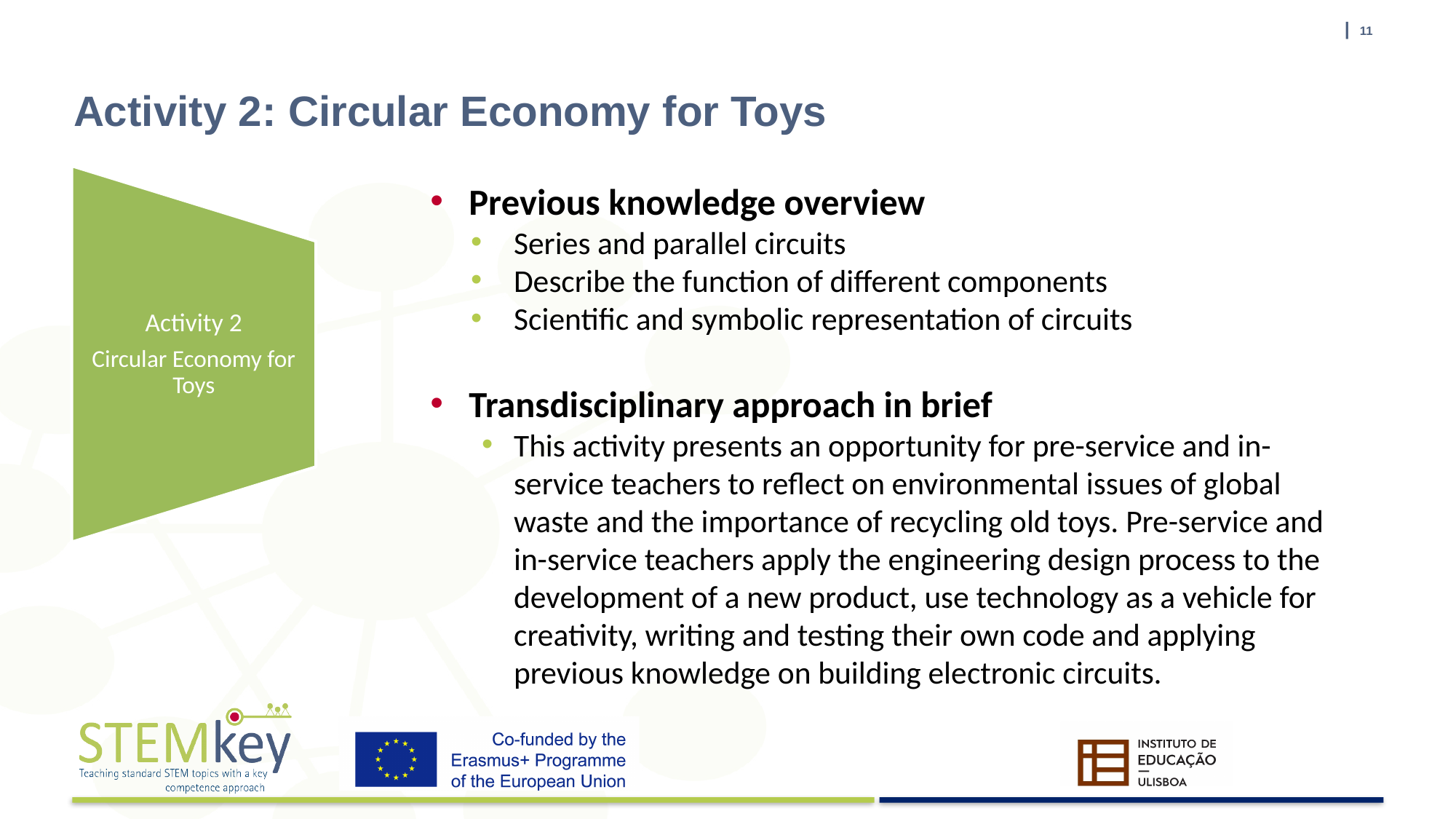

|  11
# Activity 2: Circular Economy for Toys
Activity 2
Circular Economy for Toys
Previous knowledge overview
Series and parallel circuits
Describe the function of different components
Scientific and symbolic representation of circuits

Transdisciplinary approach in brief
This activity presents an opportunity for pre-service and in-service teachers to reflect on environmental issues of global waste and the importance of recycling old toys. Pre-service and in-service teachers apply the engineering design process to the development of a new product, use technology as a vehicle for creativity, writing and testing their own code and applying previous knowledge on building electronic circuits.